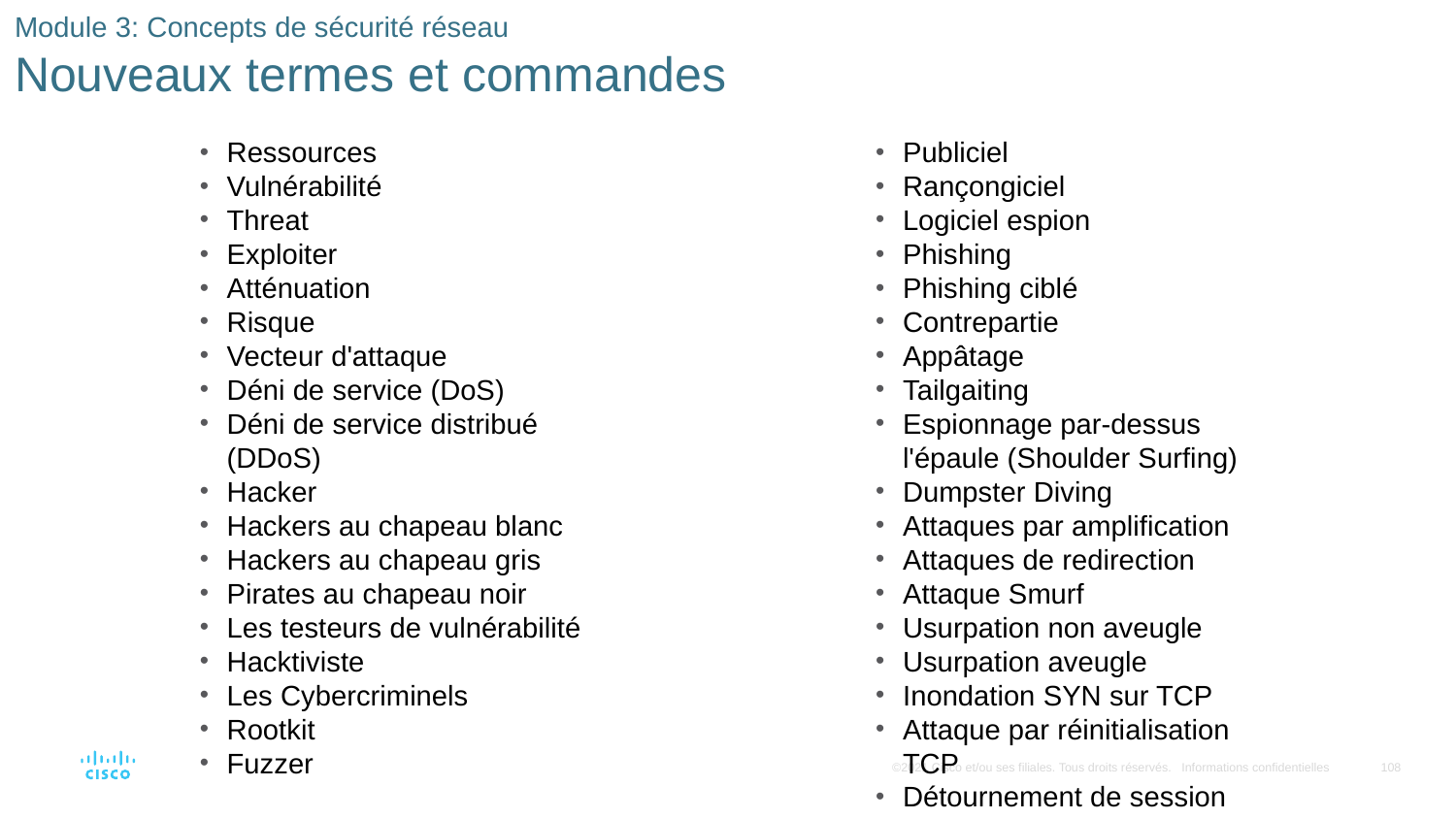

# Module 3: Concepts de sécurité réseau Nouveaux termes et commandes
Ressources
Vulnérabilité
Threat
Exploiter
Atténuation
Risque
Vecteur d'attaque
Déni de service (DoS)
Déni de service distribué (DDoS)
Hacker
Hackers au chapeau blanc
Hackers au chapeau gris
Pirates au chapeau noir
Les testeurs de vulnérabilité
Hacktiviste
Les Cybercriminels
Rootkit
Fuzzer

Publiciel
Rançongiciel
Logiciel espion
Phishing
Phishing ciblé
Contrepartie
Appâtage
Tailgaiting
Espionnage par-dessus l'épaule (Shoulder Surfing)
Dumpster Diving
Attaques par amplification
Attaques de redirection
Attaque Smurf
Usurpation non aveugle
Usurpation aveugle
Inondation SYN sur TCP
Attaque par réinitialisation TCP
Détournement de session TCP